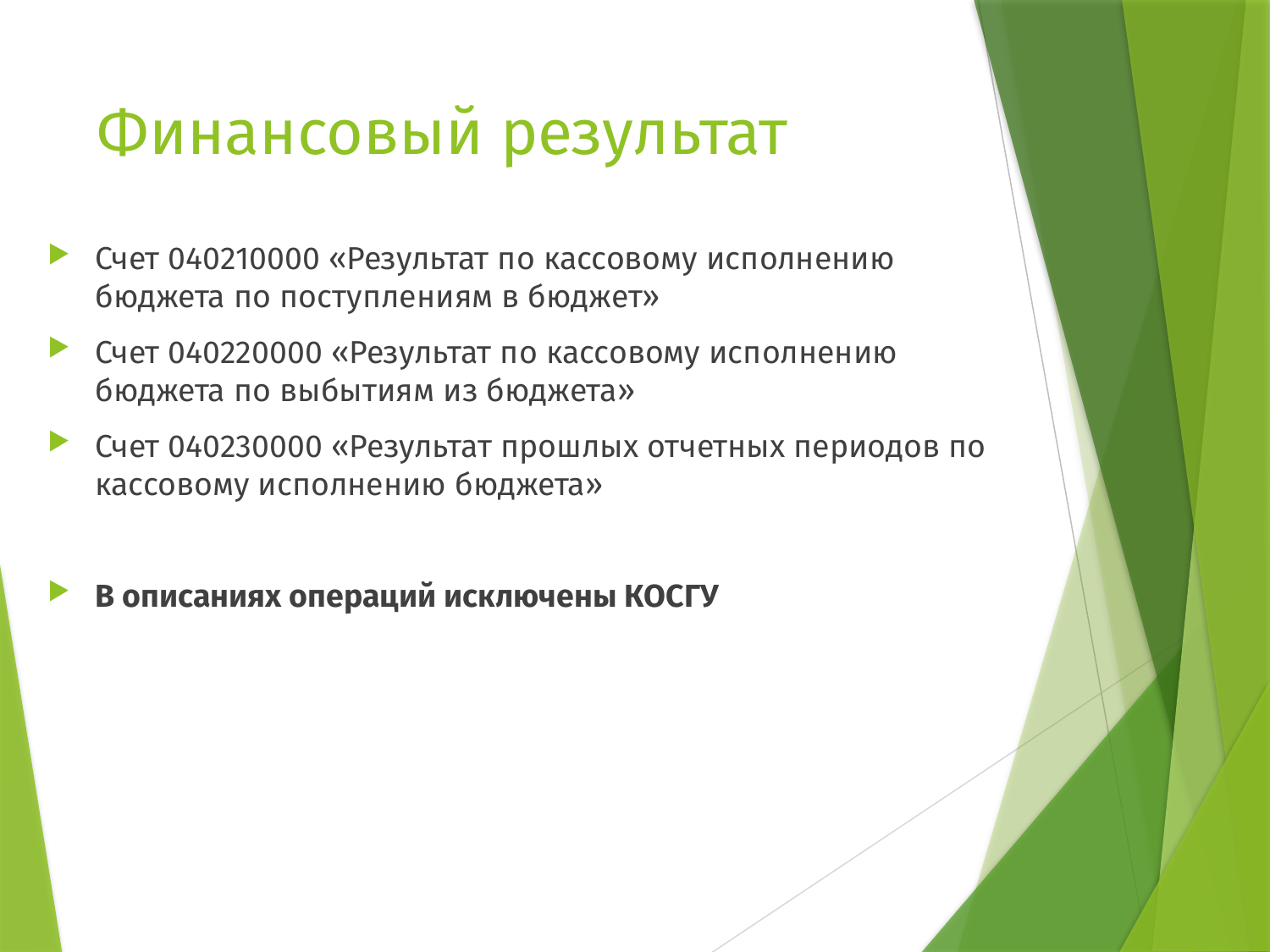

# Финансовый результат

Счет 040210000 «Результат по кассовому исполнению бюджета по поступлениям в бюджет»
Счет 040220000 «Результат по кассовому исполнению бюджета по выбытиям из бюджета»
Счет 040230000 «Результат прошлых отчетных периодов по кассовому исполнению бюджета»

В описаниях операций исключены КОСГУ